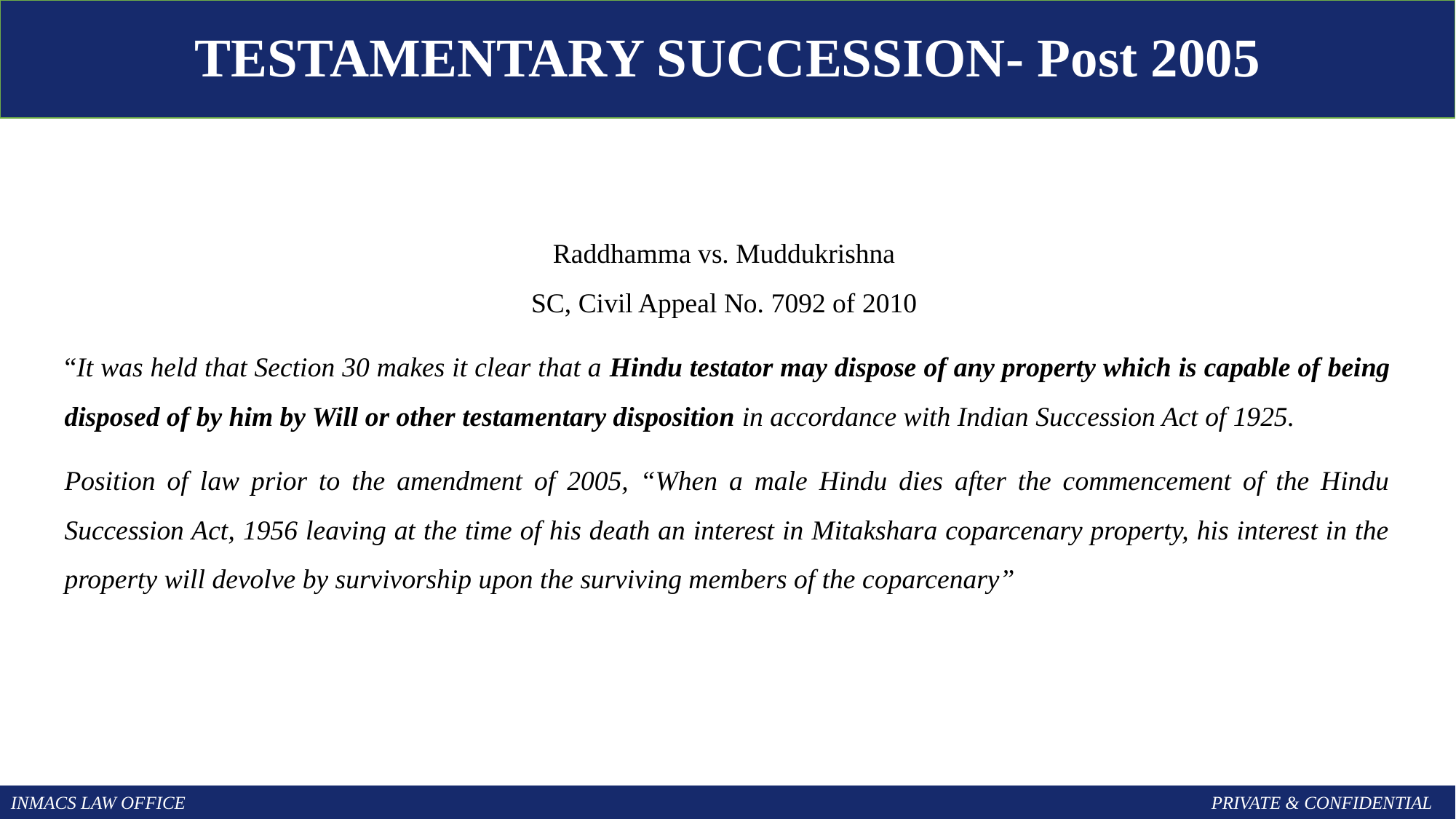

TESTAMENTARY SUCCESSION- Post 2005
Raddhamma vs. Muddukrishna
SC, Civil Appeal No. 7092 of 2010
“It was held that Section 30 makes it clear that a Hindu testator may dispose of any property which is capable of being disposed of by him by Will or other testamentary disposition in accordance with Indian Succession Act of 1925.
Position of law prior to the amendment of 2005, “When a male Hindu dies after the commencement of the Hindu Succession Act, 1956 leaving at the time of his death an interest in Mitakshara coparcenary property, his interest in the property will devolve by survivorship upon the surviving members of the coparcenary”
INMACS LAW OFFICE										PRIVATE & CONFIDENTIAL